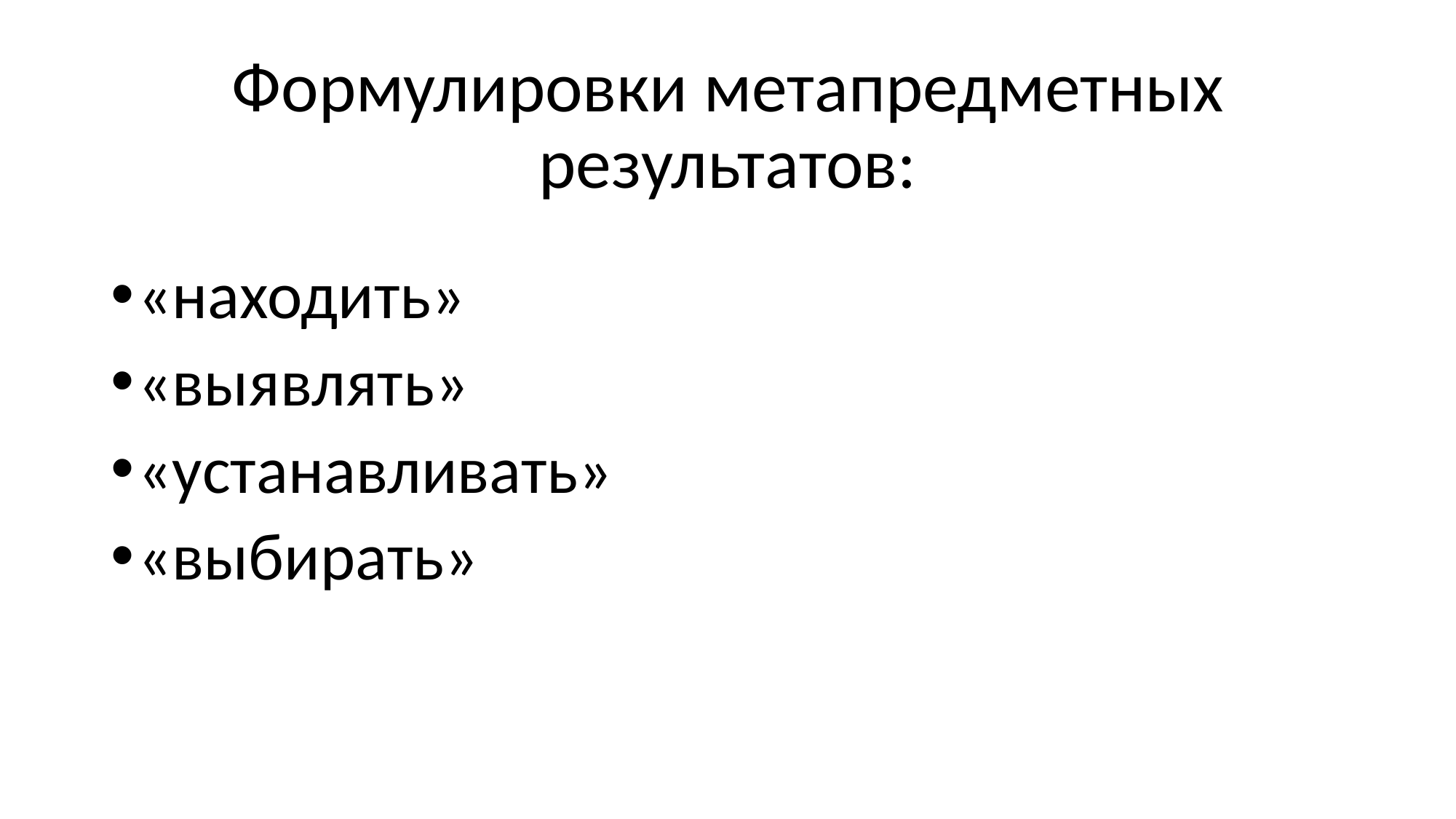

# Формулировки метапредметных результатов:

«находить»
«выявлять»
«устанавливать»
«выбирать»